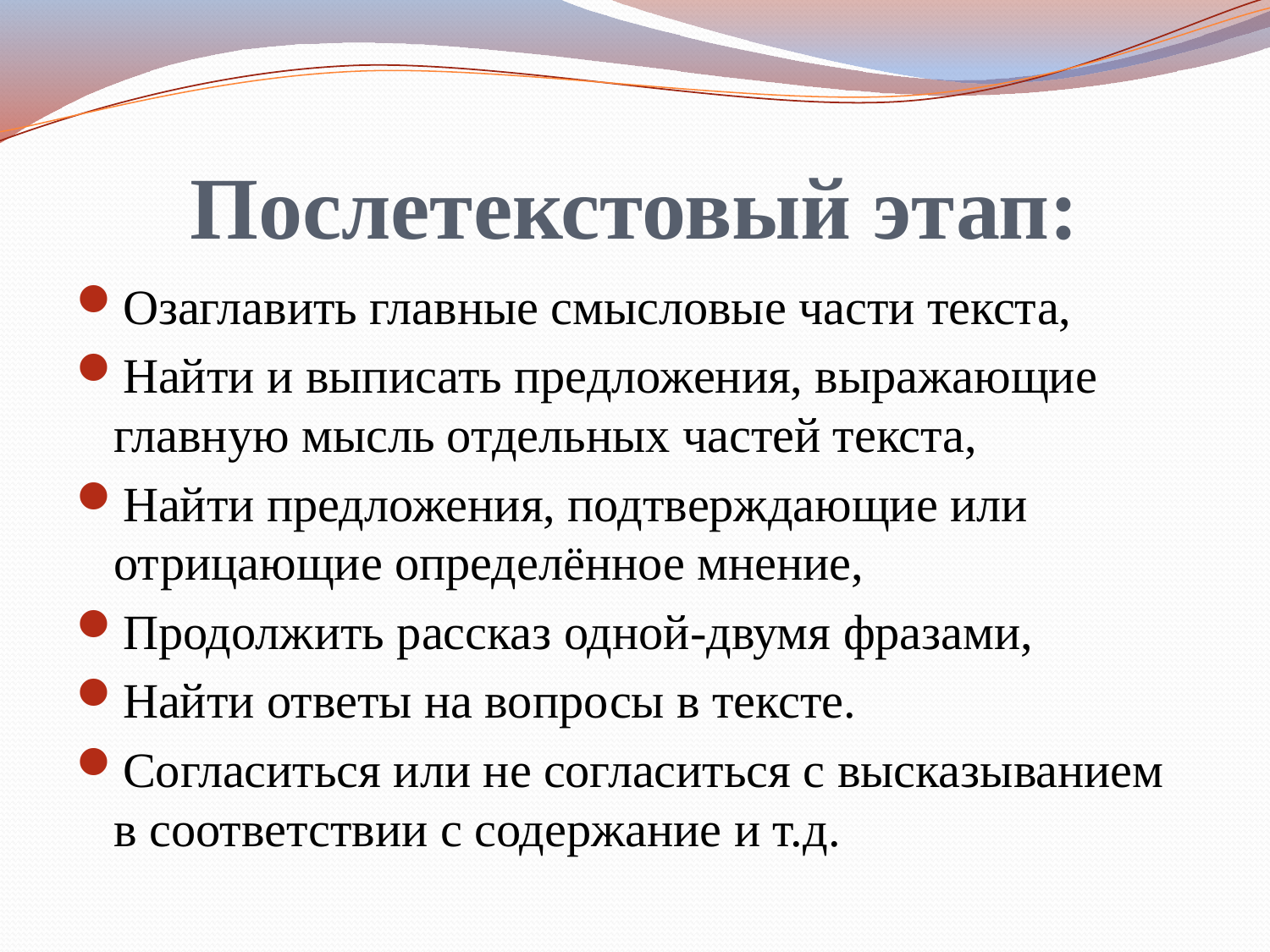

# Послетекстовый этап:
Озаглавить главные смысловые части текста,
Найти и выписать предложения, выражающие главную мысль отдельных частей текста,
Найти предложения, подтверждающие или отрицающие определённое мнение,
Продолжить рассказ одной-двумя фразами,
Найти ответы на вопросы в тексте.
Согласиться или не согласиться с высказыванием в соответствии с содержание и т.д.